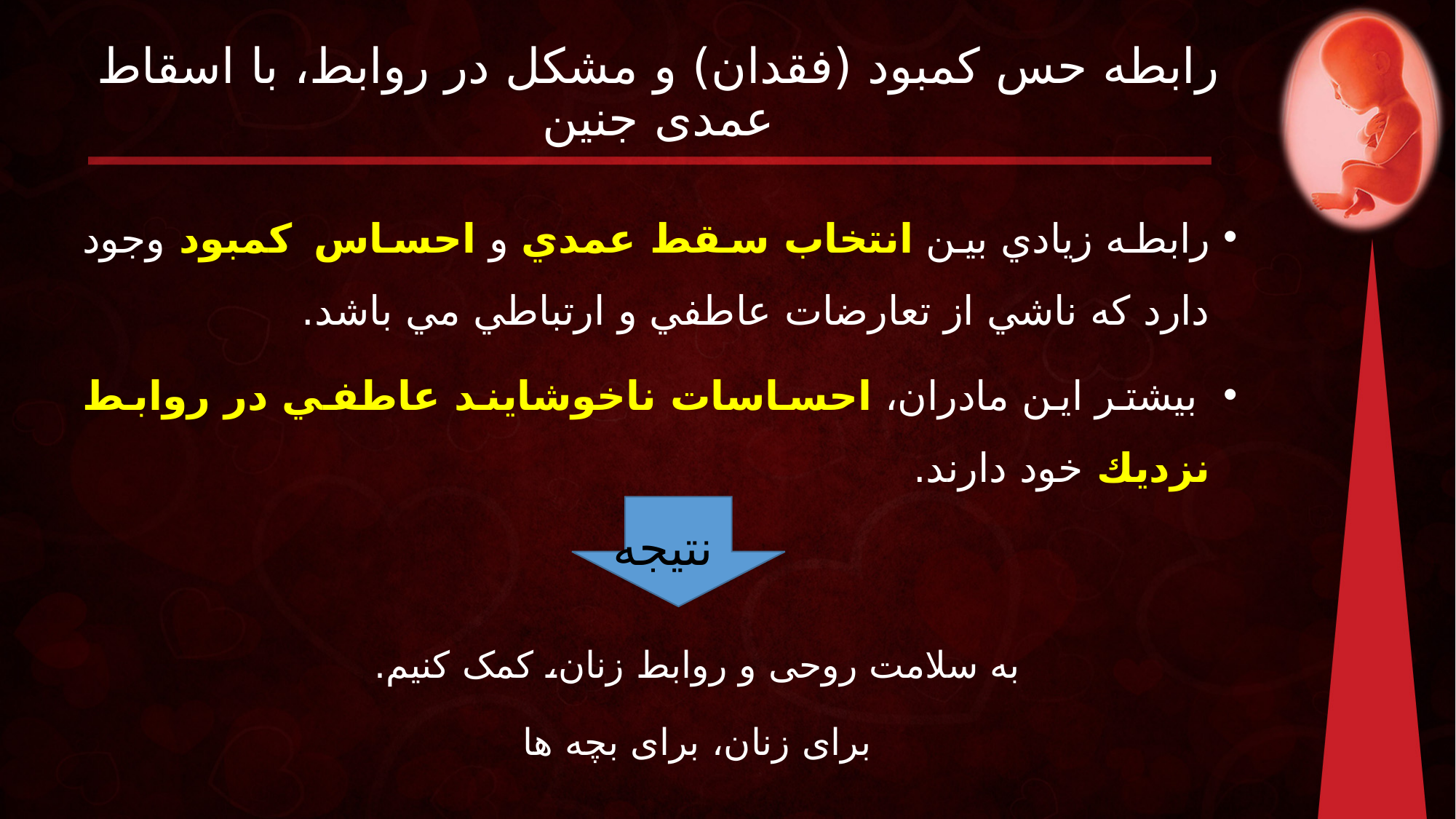

# رابطه حس کمبود (فقدان) و مشکل در روابط، با اسقاط عمدی جنین
رابطه زيادي بين انتخاب سقط عمدي و احساس کمبود وجود دارد كه ناشي از تعارضات عاطفي و ارتباطي مي باشد.
 بيشتر اين مادران، احساسات ناخوشايند عاطفي در روابط نزديك خود دارند.
نتیجه

به سلامت روحی و روابط زنان، کمک کنیم.
برای زنان، برای بچه ها